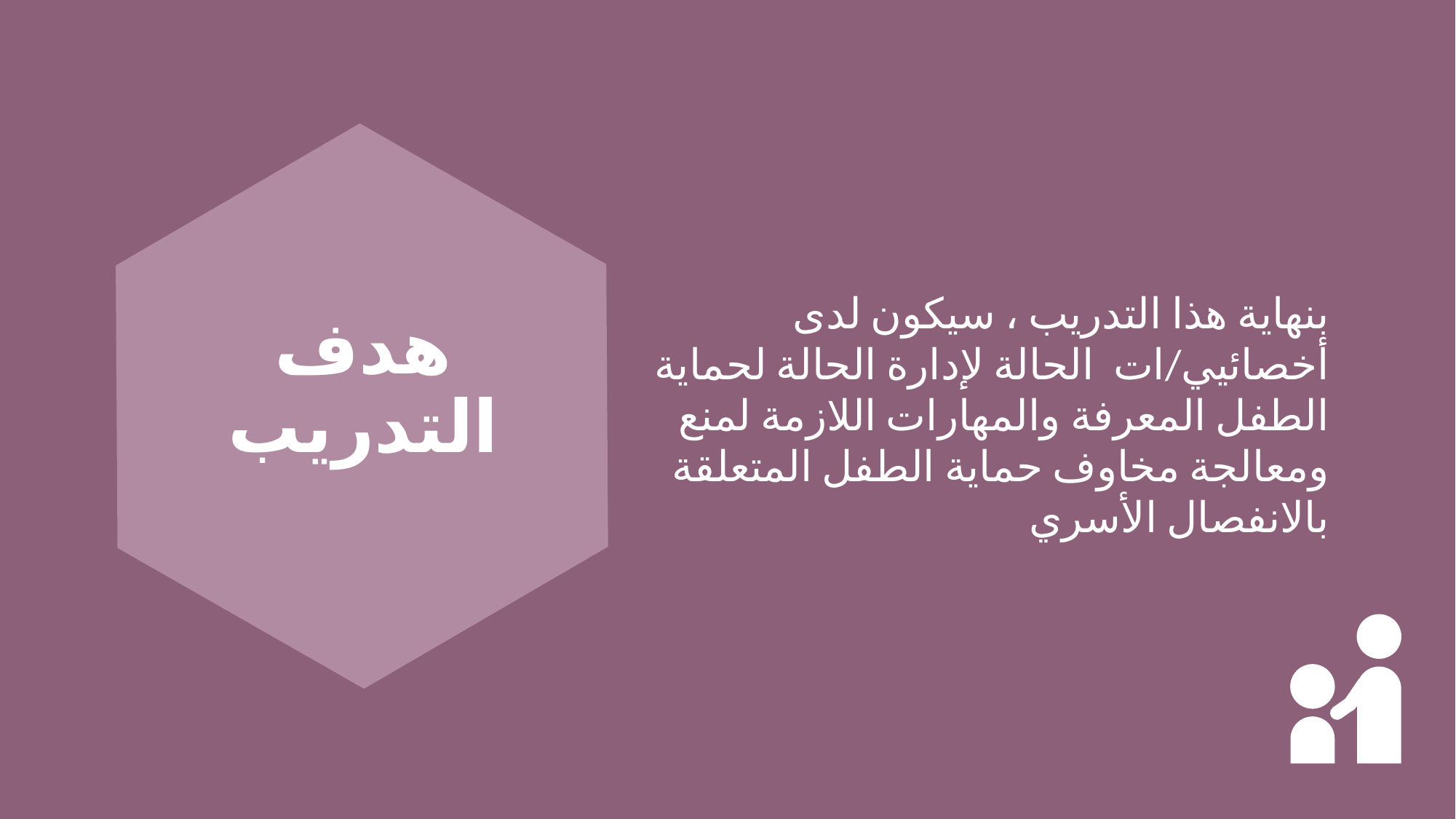

بنهاية هذا التدريب ، سيكون لدى أخصائيي/ات  الحالة لإدارة الحالة لحماية الطفل المعرفة والمهارات اللازمة لمنع ومعالجة مخاوف حماية الطفل المتعلقة بالانفصال الأسري
# هدف التدريب